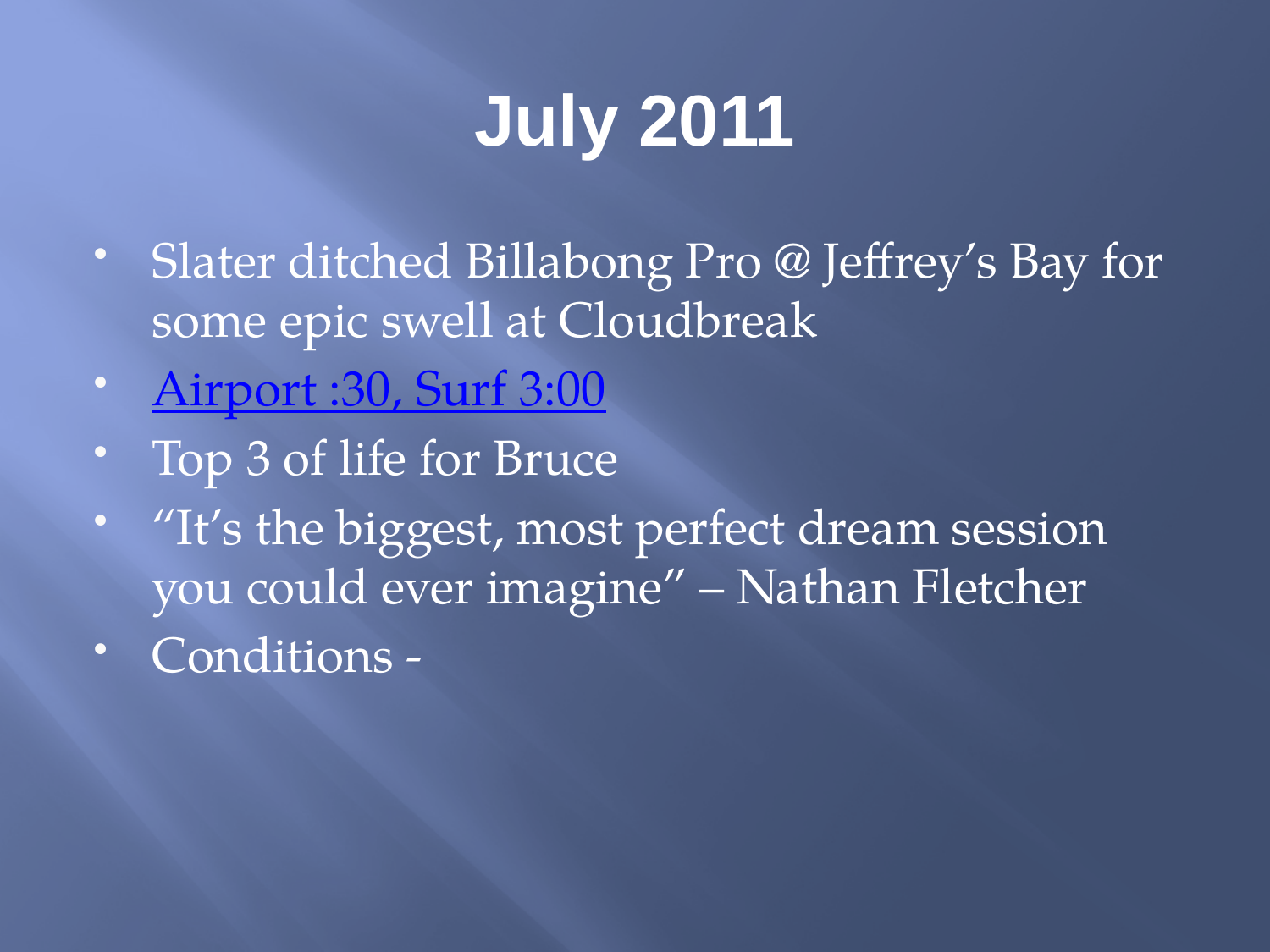

# July 2011
Slater ditched Billabong Pro @ Jeffrey’s Bay for some epic swell at Cloudbreak
Airport :30, Surf 3:00
Top 3 of life for Bruce
“It’s the biggest, most perfect dream session you could ever imagine” – Nathan Fletcher
Conditions -